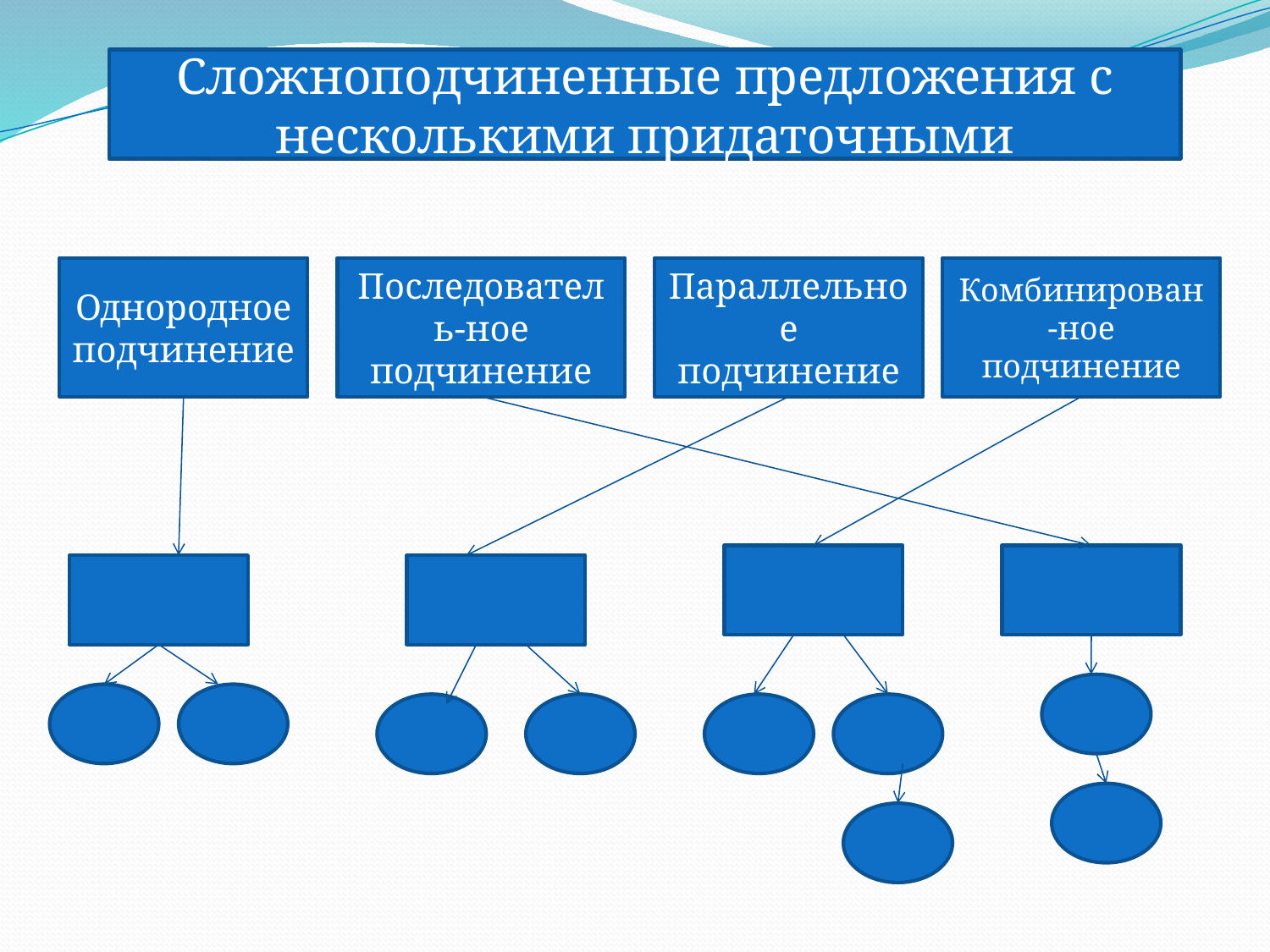

Сложноподчиненные предложения с несколькими придаточными
Однородное подчинение
Последователь-ное подчинение
Параллельное подчинение
Комбинирован-ное подчинение